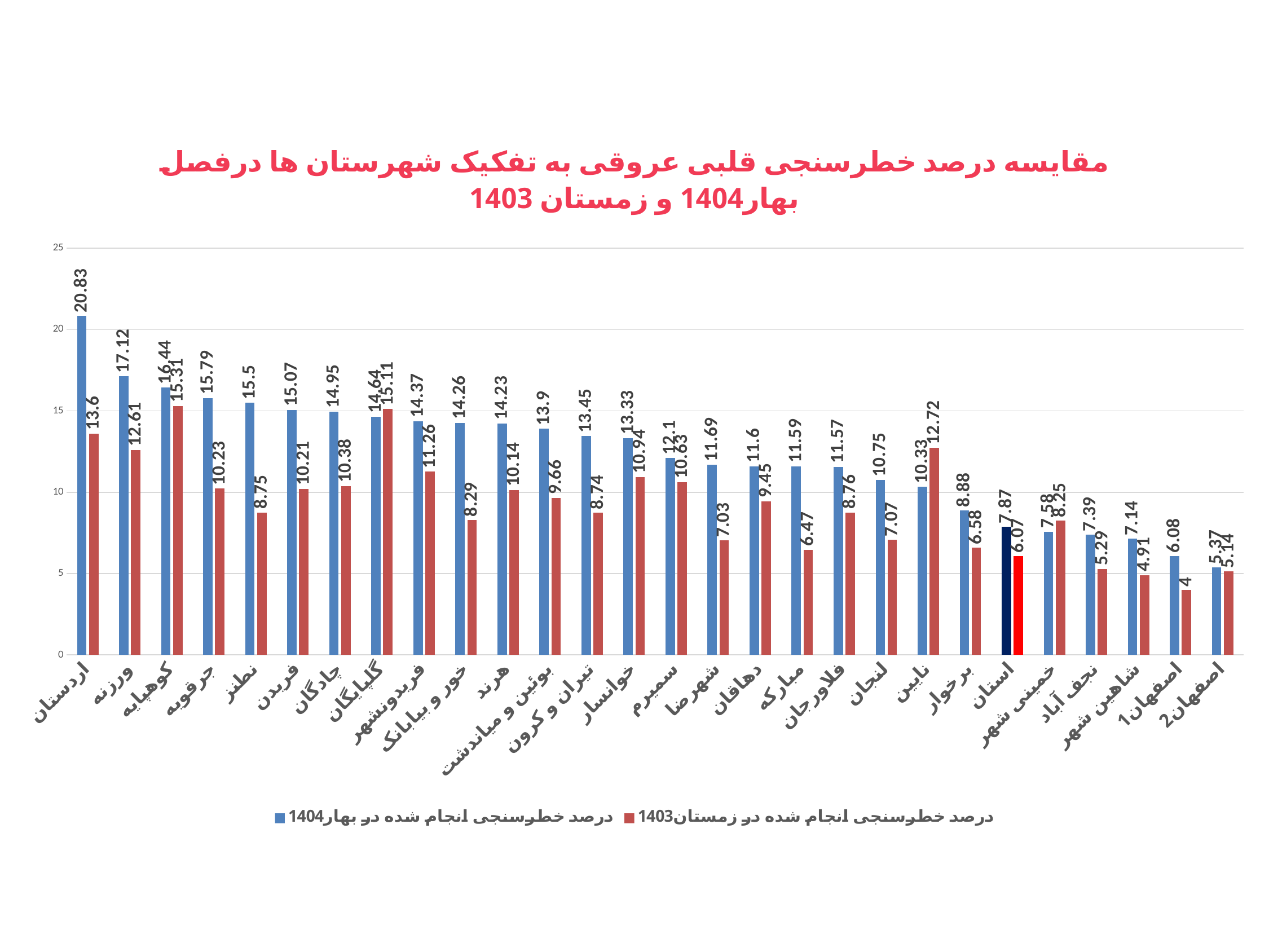

### Chart: مقایسه درصد خطرسنجی قلبی عروقی به تفکیک شهرستان ها درفصل بهار1404 و زمستان 1403

| Category | درصد خطرسنجی انجام شده در بهار1404 | درصد خطرسنجی انجام شده در زمستان1403 |
|---|---|---|
| اردستان | 20.83 | 13.6 |
| ورزنه | 17.12 | 12.61 |
| کوهپایه | 16.44 | 15.31 |
| جرقویه | 15.79 | 10.23 |
| نطنز | 15.5 | 8.75 |
| فریدن | 15.07 | 10.21 |
| چادگان | 14.95 | 10.38 |
| گلپایگان | 14.64 | 15.11 |
| فریدونشهر | 14.37 | 11.26 |
| خور و بیابانک | 14.26 | 8.29 |
| هرند | 14.23 | 10.14 |
| بوئین و میاندشت | 13.9 | 9.66 |
| تیران و کرون | 13.45 | 8.74 |
| خوانسار | 13.33 | 10.94 |
| سمیرم | 12.1 | 10.63 |
| شهرضا | 11.69 | 7.03 |
| دهاقان | 11.6 | 9.45 |
| مبارکه | 11.59 | 6.47 |
| فلاورجان | 11.57 | 8.76 |
| لنجان | 10.75 | 7.07 |
| نایین | 10.33 | 12.72 |
| برخوار | 8.88 | 6.58 |
| استان | 7.87 | 6.07 |
| خمینی شهر | 7.58 | 8.25 |
| نجف آباد | 7.39 | 5.29 |
| شاهین شهر | 7.14 | 4.91 |
| اصفهان1 | 6.08 | 4.0 |
| اصفهان2 | 5.37 | 5.14 |